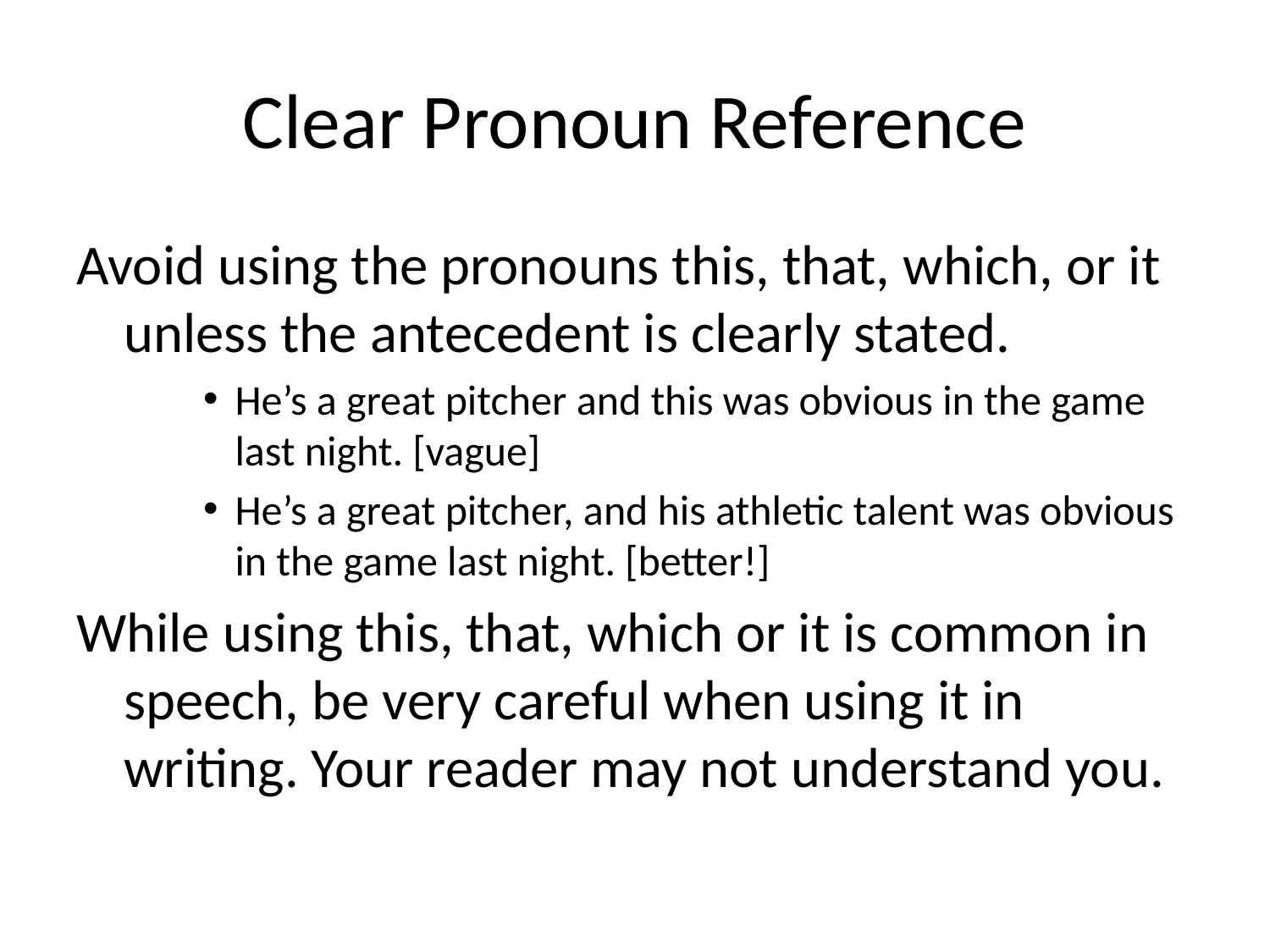

# Clear Pronoun Reference
Avoid using the pronouns this, that, which, or it unless the antecedent is clearly stated.
He’s a great pitcher and this was obvious in the game last night. [vague]
He’s a great pitcher, and his athletic talent was obvious in the game last night. [better!]
While using this, that, which or it is common in speech, be very careful when using it in writing. Your reader may not understand you.